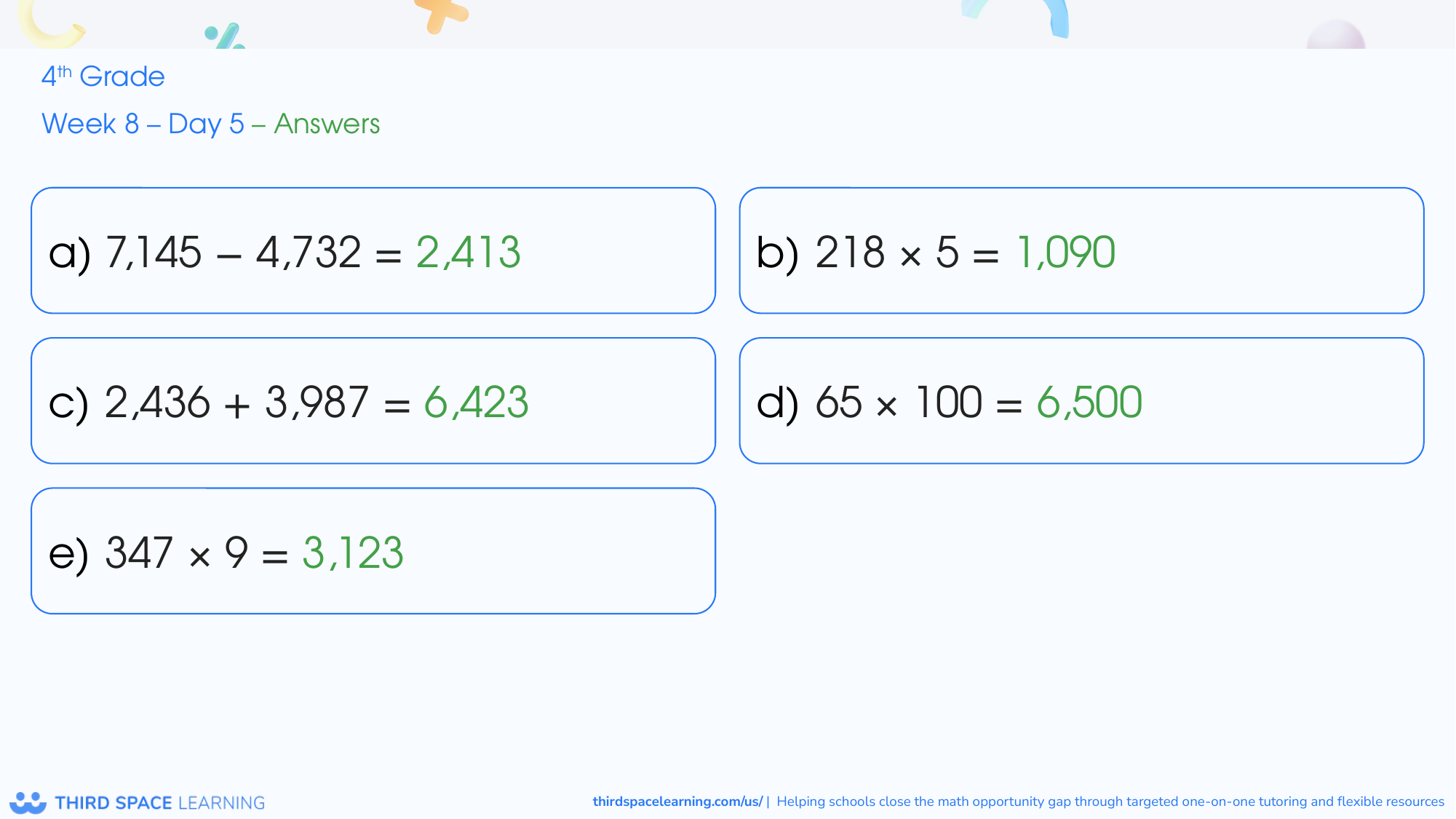

4th Grade
Week 8 – Day 5 – Answers
7,145 − 4,732 = 2,413
218 × 5 = 1,090
2,436 + 3,987 = 6,423
65 × 100 = 6,500
347 × 9 = 3,123